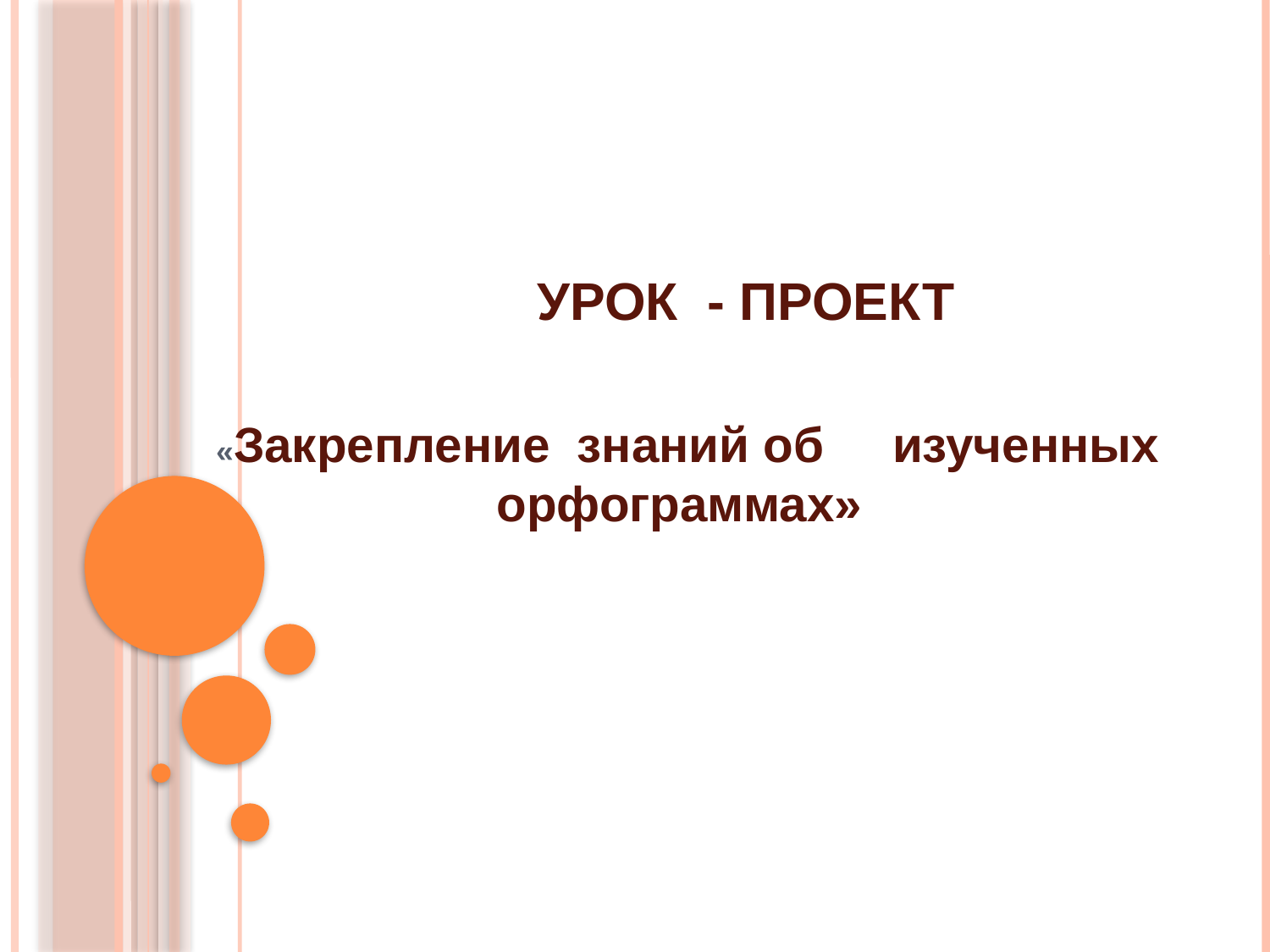

# Урок  - проект
     «Закрепление  знаний об     изученных 	орфограммах»